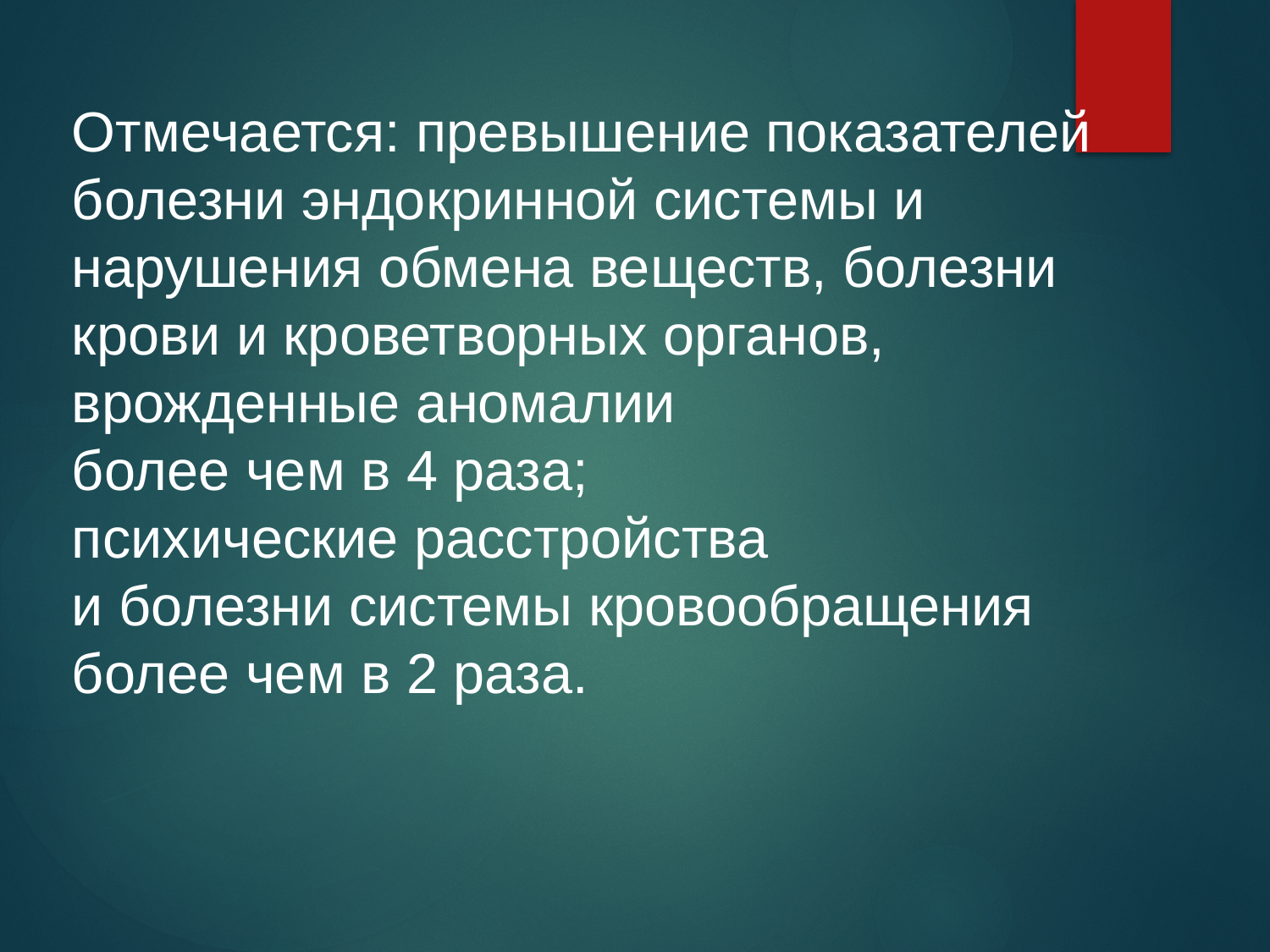

Отмечается: превышение показателей болезни эндокринной системы и нарушения обмена веществ, болезни крови и кроветворных органов,
врожденные аномалии
более чем в 4 раза;
психические расстройства
и болезни системы кровообращения
более чем в 2 раза.